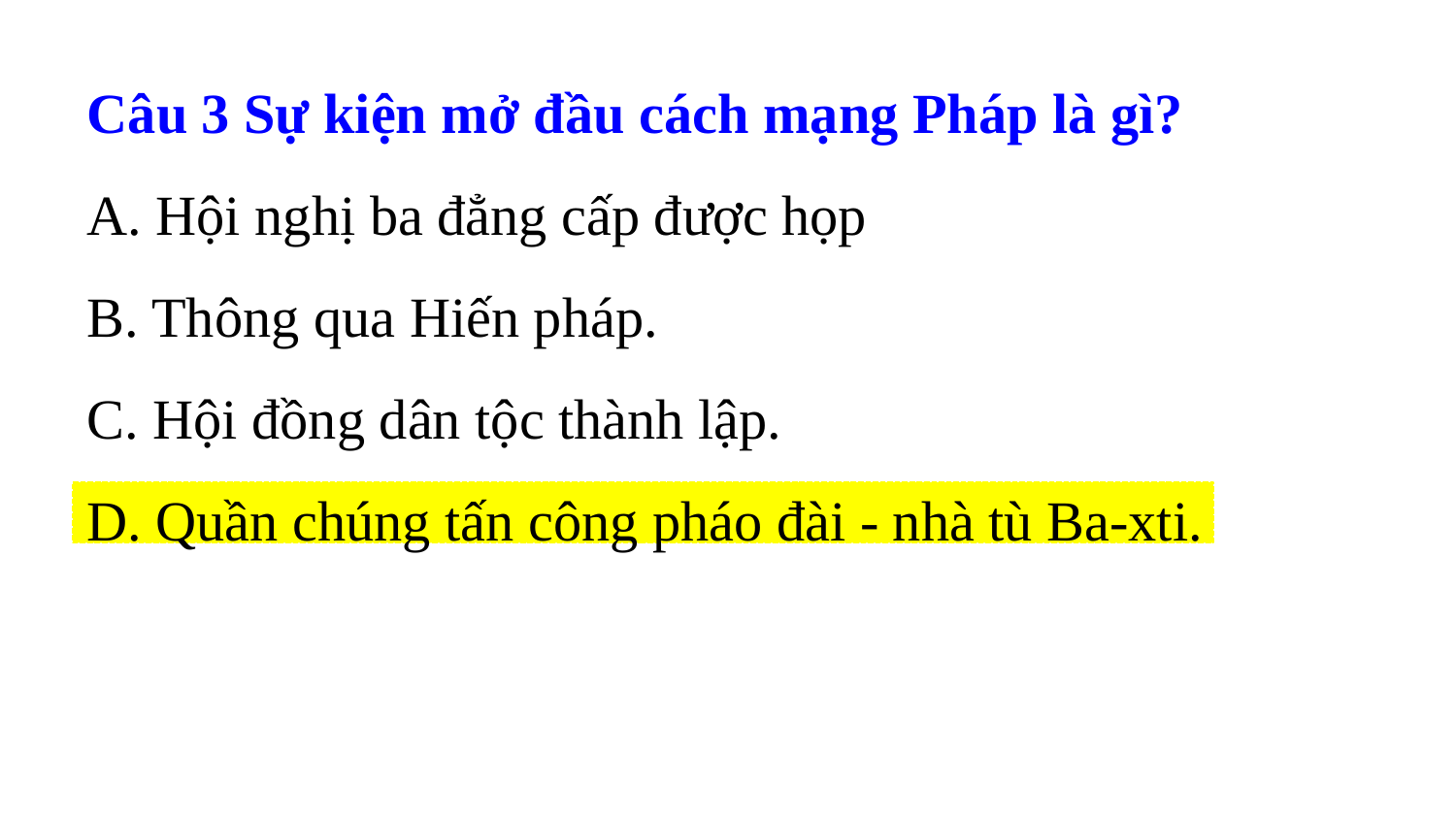

Câu 3 Sự kiện mở đầu cách mạng Pháp là gì?
A. Hội nghị ba đẳng cấp được họp
B. Thông qua Hiến pháp.
C. Hội đồng dân tộc thành lập.
D. Quần chúng tấn công pháo đài - nhà tù Ba-xti.